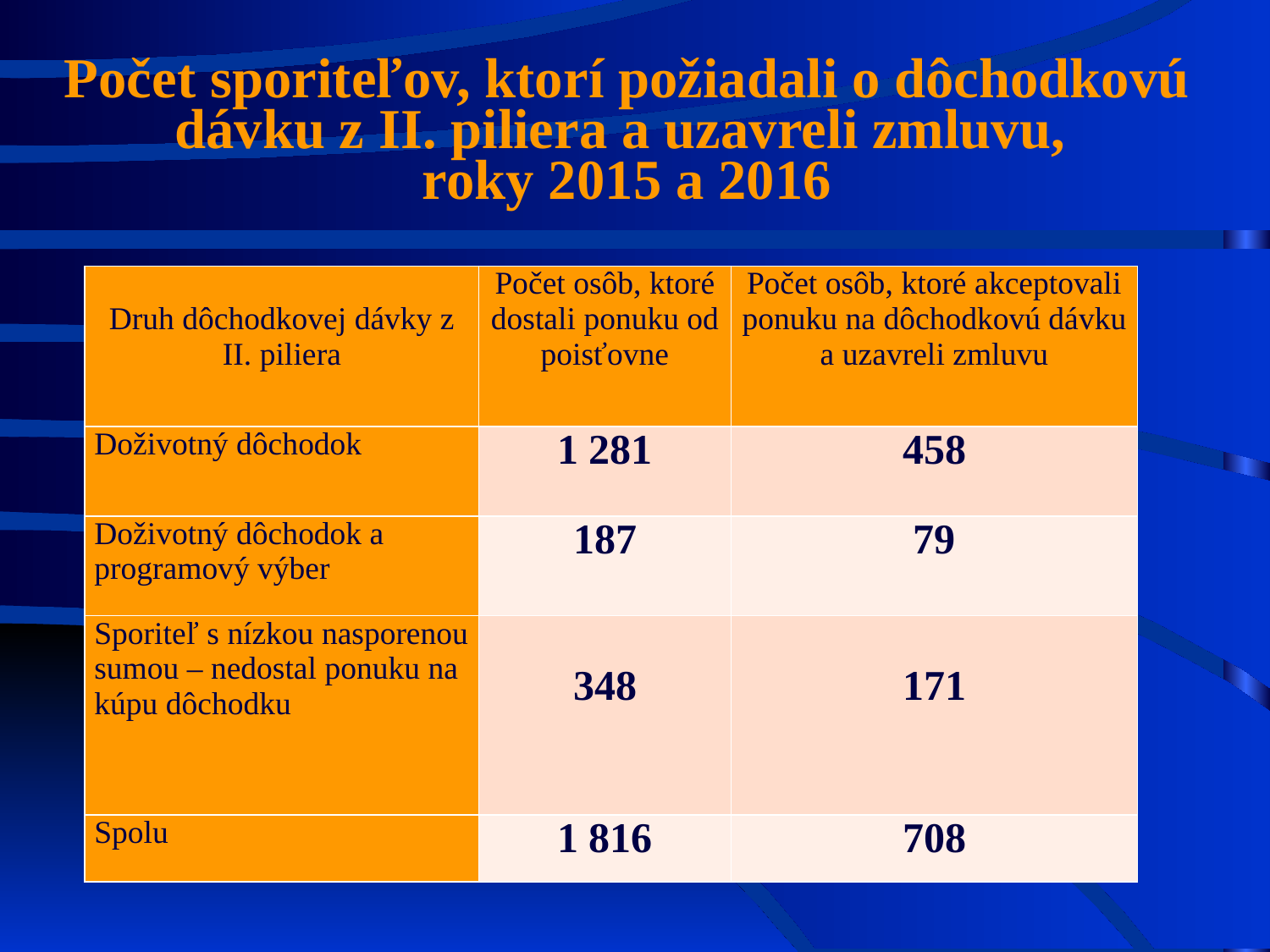

Počet sporiteľov, ktorí požiadali o dôchodkovú dávku z II. piliera a uzavreli zmluvu,
roky 2015 a 2016

| Druh dôchodkovej dávky z II. piliera | Počet osôb, ktoré dostali ponuku od poisťovne | Počet osôb, ktoré akceptovali ponuku na dôchodkovú dávku a uzavreli zmluvu |
| --- | --- | --- |
| Doživotný dôchodok | 1 281 | 458 |
| Doživotný dôchodok a programový výber | 187 | 79 |
| Sporiteľ s nízkou nasporenou sumou – nedostal ponuku na kúpu dôchodku | 348 | 171 |
| Spolu | 1 816 | 708 |